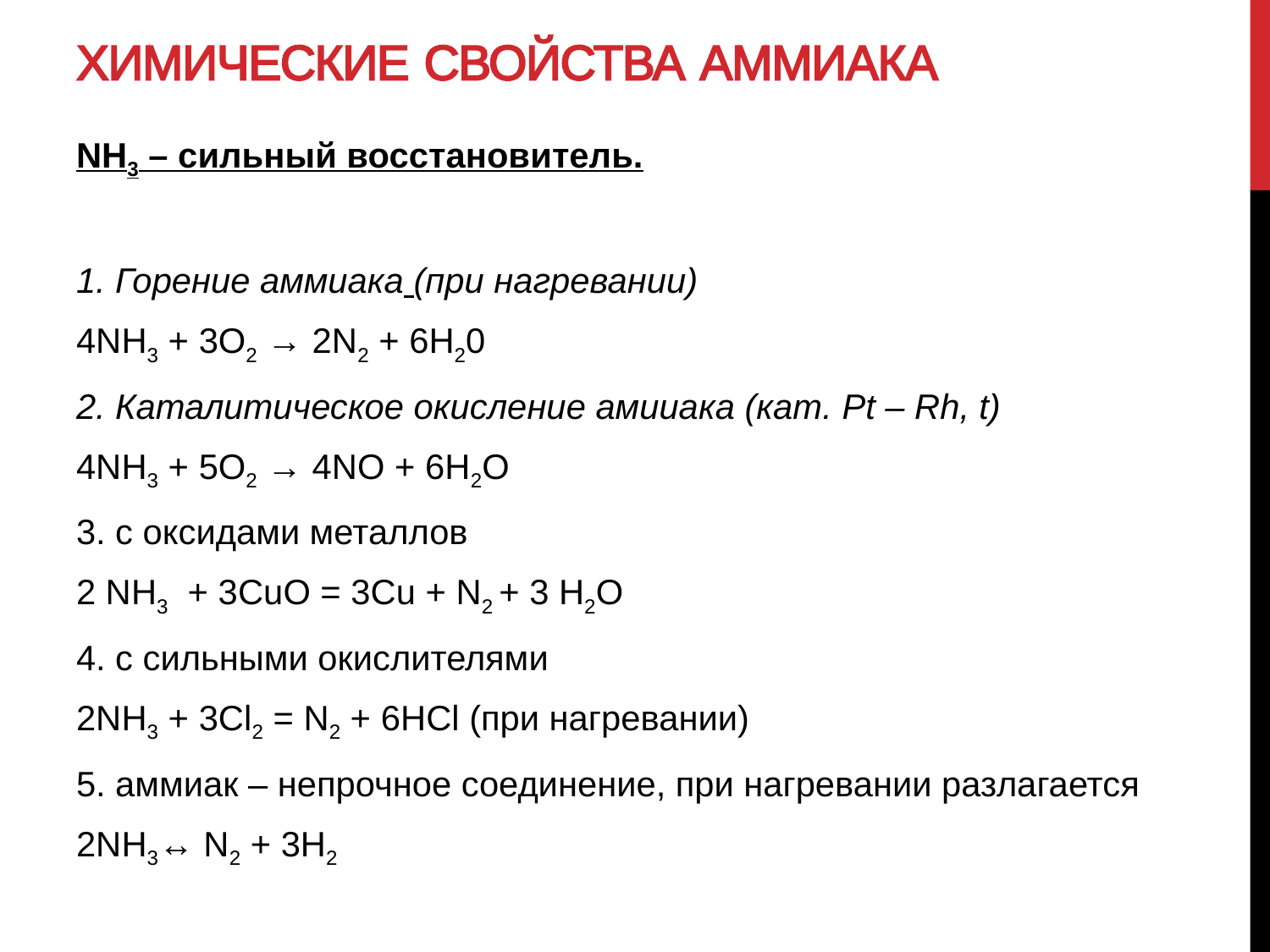

# Химические свойства аммиака
NH3 – сильный восстановитель.

1. Горение аммиака (при нагревании)
4NH3 + 3O2 → 2N2 + 6H20
2. Каталитическое окисление амииака (кат. Pt – Rh, t)
4NH3 + 5O2 → 4NO + 6H2O
3. с оксидами металлов
2 NH3  + 3CuO = 3Cu + N2 + 3 H2O
4. с сильными окислителями
2NH3 + 3Cl2 = N2 + 6HCl (при нагревании)
5. аммиак – непрочное соединение, при нагревании разлагается
2NH3↔ N2 + 3H2